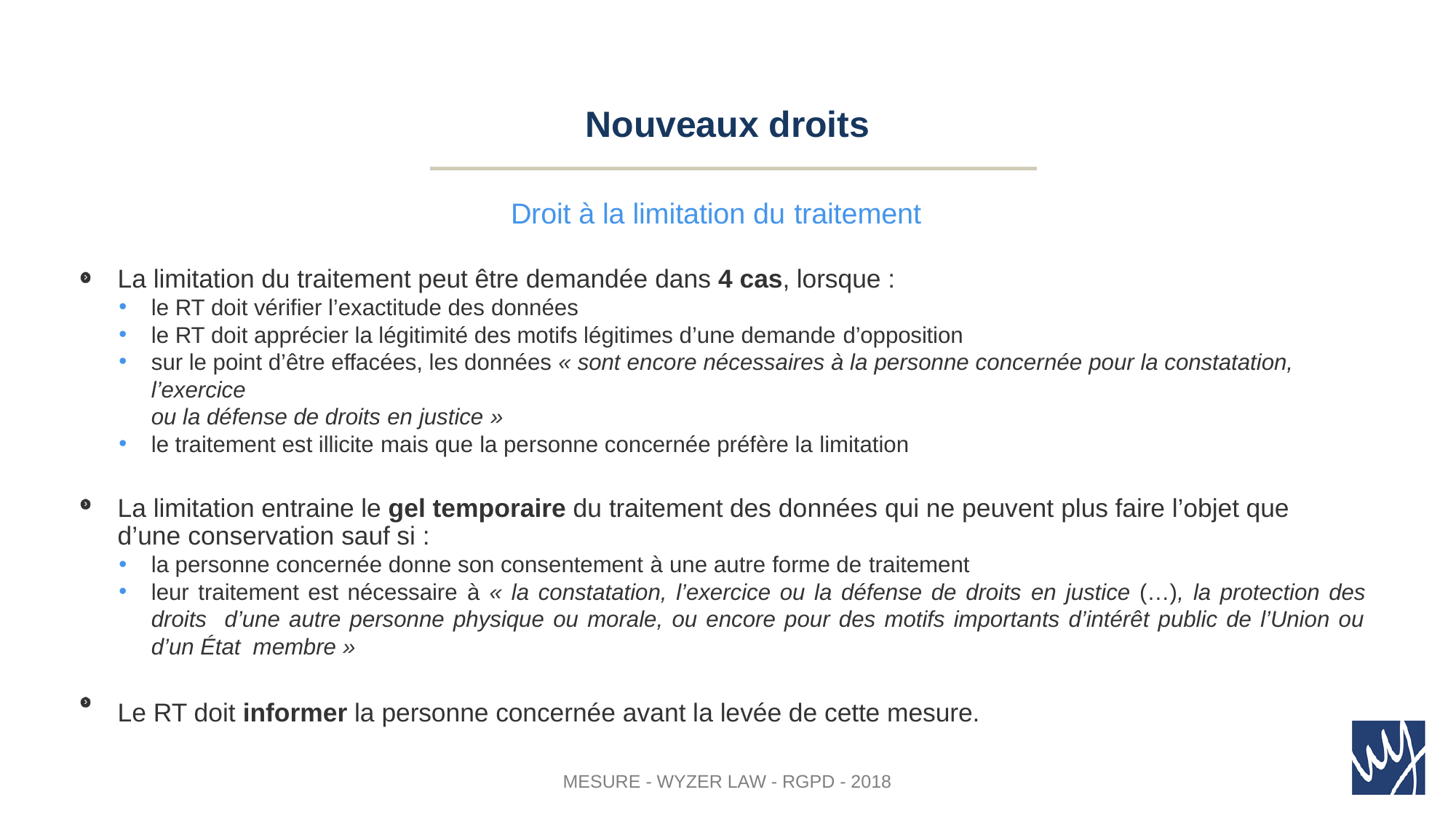

Nouveaux droits

Droit à la limitation du traitement

La limitation du traitement peut être demandée dans 4 cas, lorsque :
le RT doit vérifier l’exactitude des données
le RT doit apprécier la légitimité des motifs légitimes d’une demande d’opposition
sur le point d’être effacées, les données « sont encore nécessaires à la personne concernée pour la constatation, l’exercice
ou la défense de droits en justice »
le traitement est illicite mais que la personne concernée préfère la limitation

La limitation entraine le gel temporaire du traitement des données qui ne peuvent plus faire l’objet que  d’une conservation sauf si :
la personne concernée donne son consentement à une autre forme de traitement
leur traitement est nécessaire à « la constatation, l’exercice ou la défense de droits en justice (…), la protection des droits  d’une autre personne physique ou morale, ou encore pour des motifs importants d’intérêt public de l’Union ou d’un État  membre »

Le RT doit informer la personne concernée avant la levée de cette mesure.

MESURE - WYZER LAW - RGPD - 2018